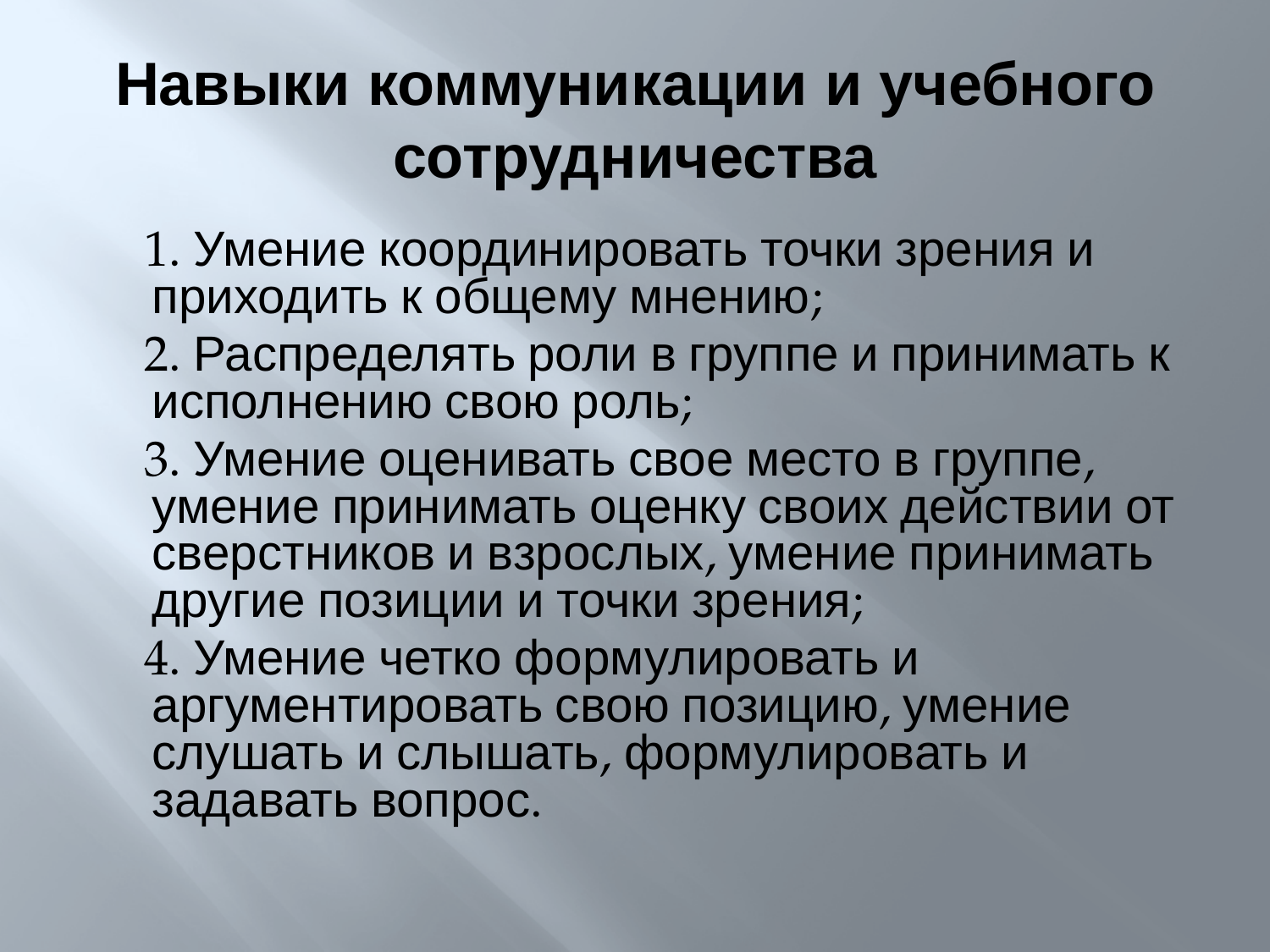

# Навыки коммуникации и учебного сотрудничества
    1. Умение координировать точки зрения и приходить к общему мнению;
    2. Распределять роли в группе и принимать к исполнению свою роль;
    3. Умение оценивать свое место в группе, умение принимать оценку своих действии от сверстников и взрослых, умение принимать другие позиции и точки зрения;
    4. Умение четко формулировать и аргументировать свою позицию, умение слушать и слышать, формулировать и задавать вопрос.